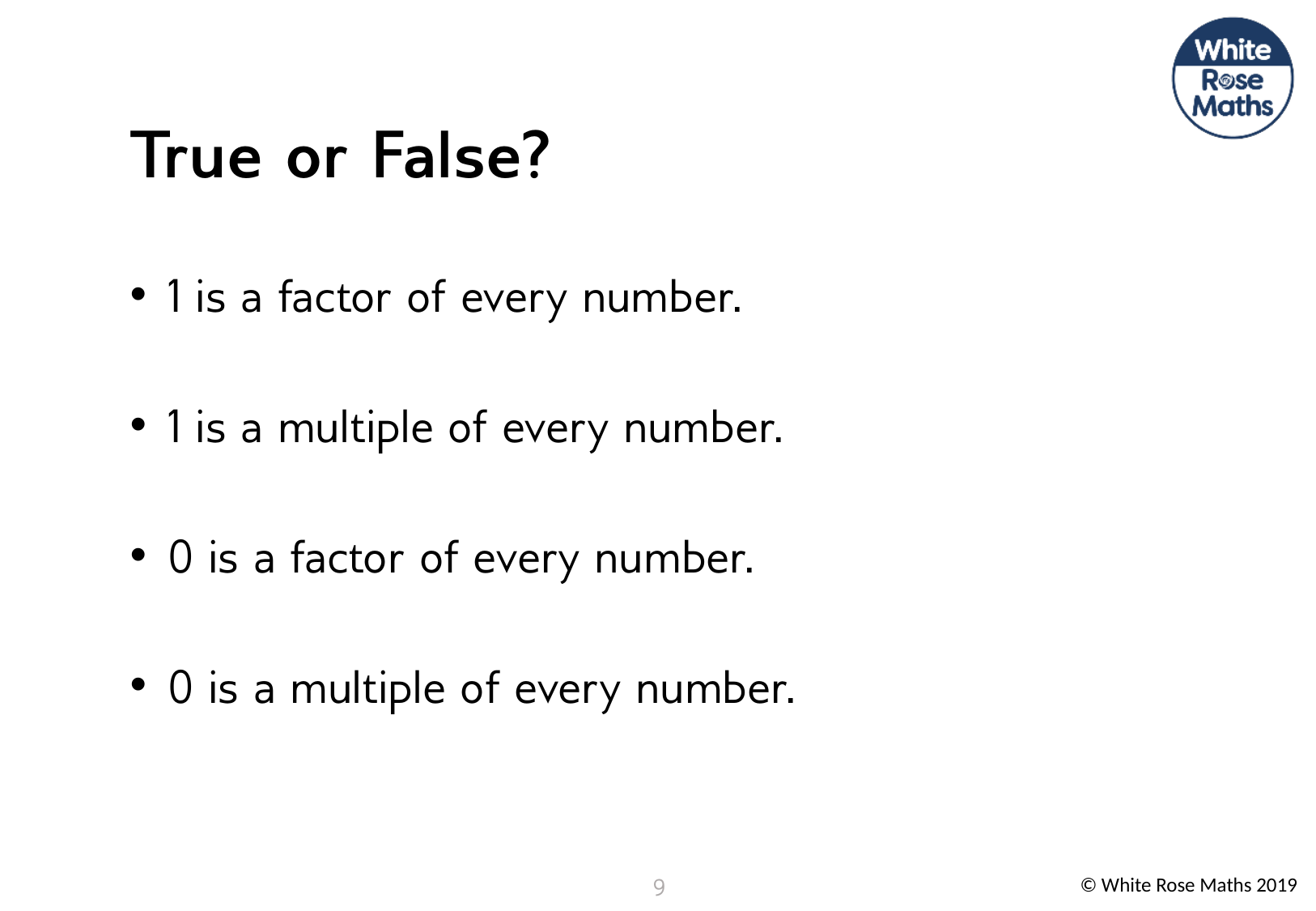

True or False?

1 is a factor of every number.

1 is a multiple of every number.

0 is a factor of every number.

0 is a multiple of every number.
9